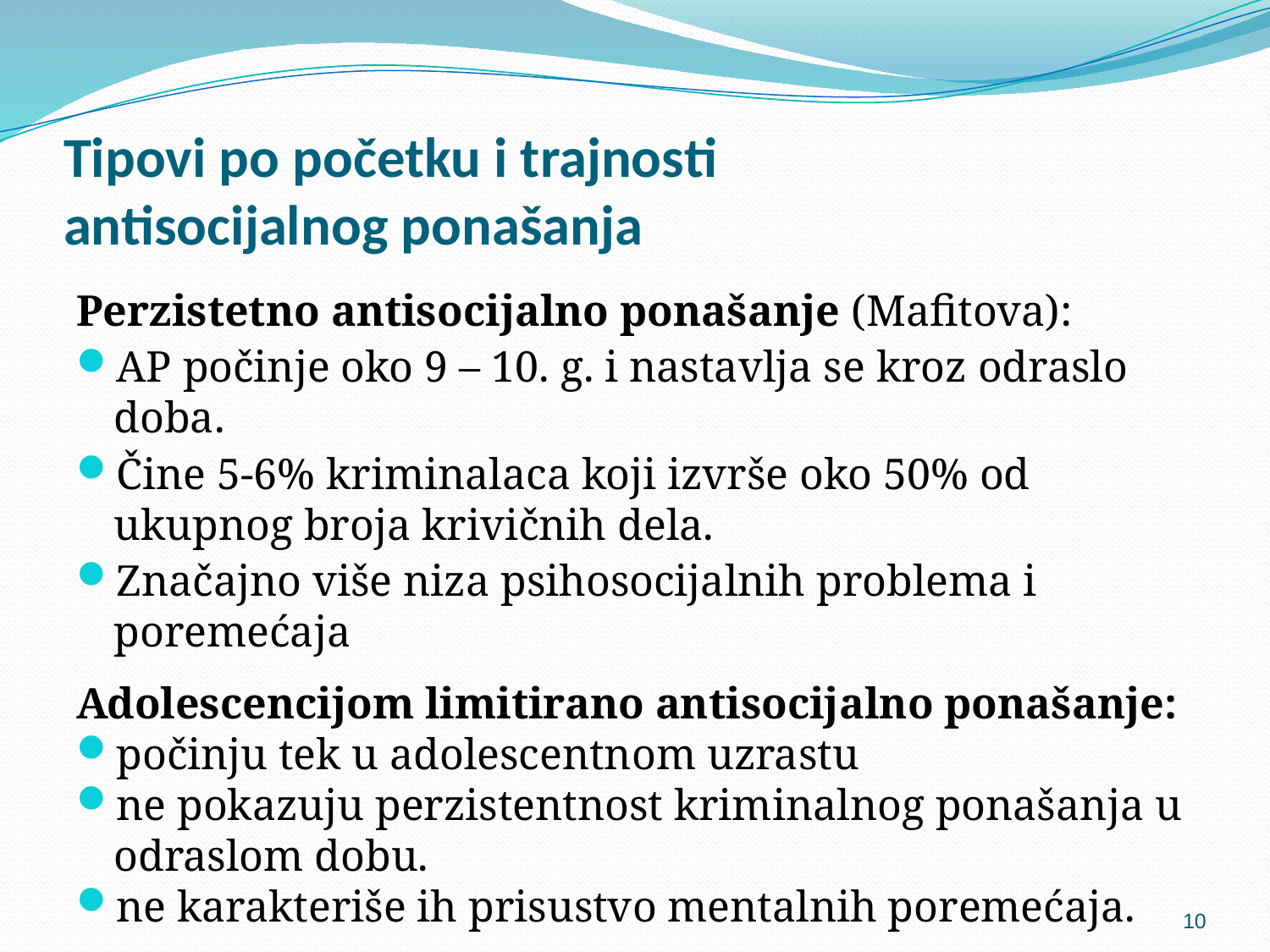

# Tipovi po početku i trajnosti antisocijalnog ponašanja
Perzistetno antisocijalno ponašanje (Mafitova):
AP počinje oko 9 – 10. g. i nastavlja se kroz odraslo doba.
Čine 5-6% kriminalaca koji izvrše oko 50% od ukupnog broja krivičnih dela.
Značajno više niza psihosocijalnih problema i poremećaja
Adolescencijom limitirano antisocijalno ponašanje:
počinju tek u adolescentnom uzrastu
ne pokazuju perzistentnost kriminalnog ponašanja u odraslom dobu.
ne karakteriše ih prisustvo mentalnih poremećaja.

10